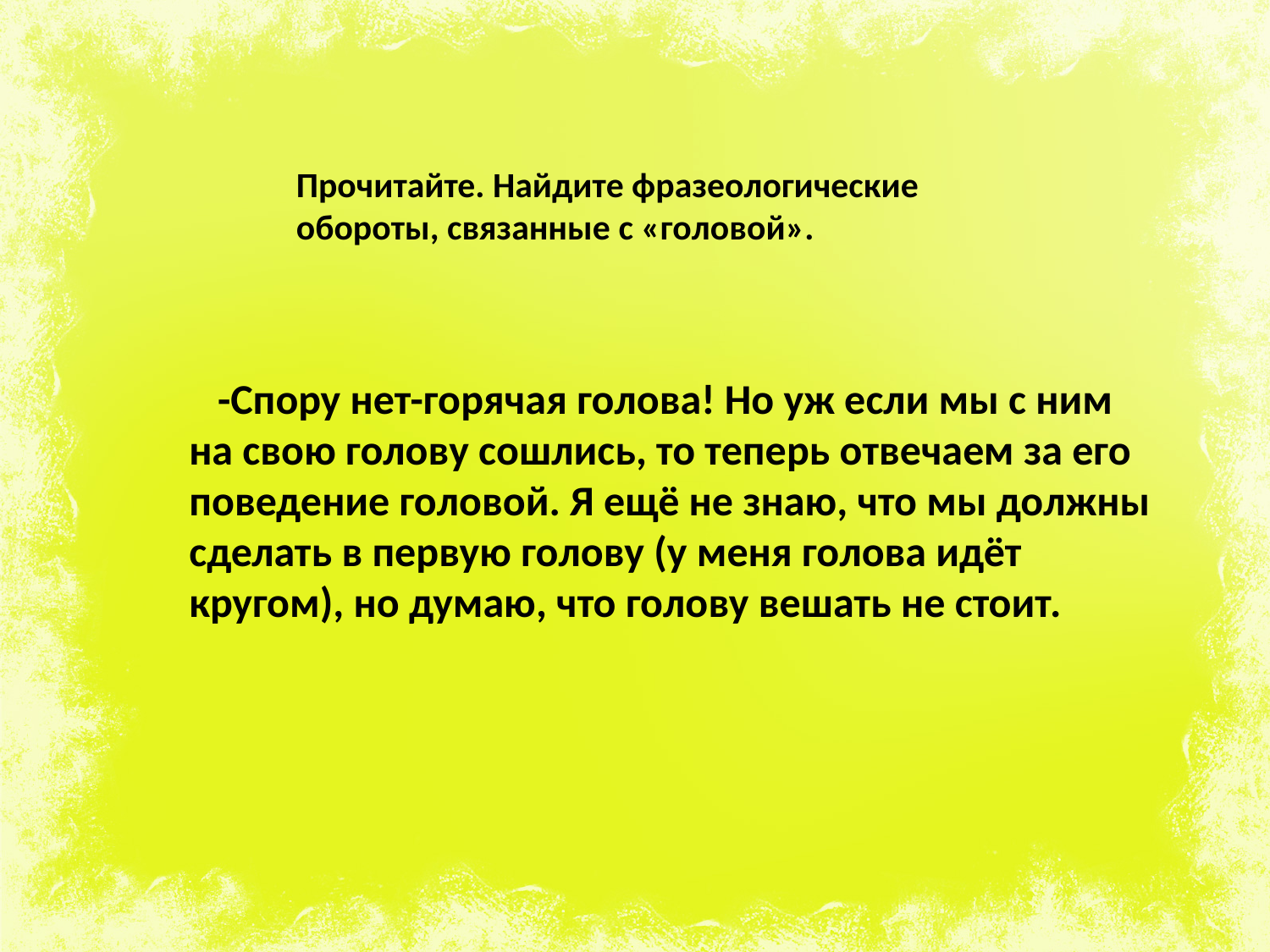

Прочитайте. Найдите фразеологические
обороты, связанные с «головой».
   -Спору нет-горячая голова! Но уж если мы с ним
на свою голову сошлись, то теперь отвечаем за его
поведение головой. Я ещё не знаю, что мы должны
сделать в первую голову (у меня голова идёт
кругом), но думаю, что голову вешать не стоит.